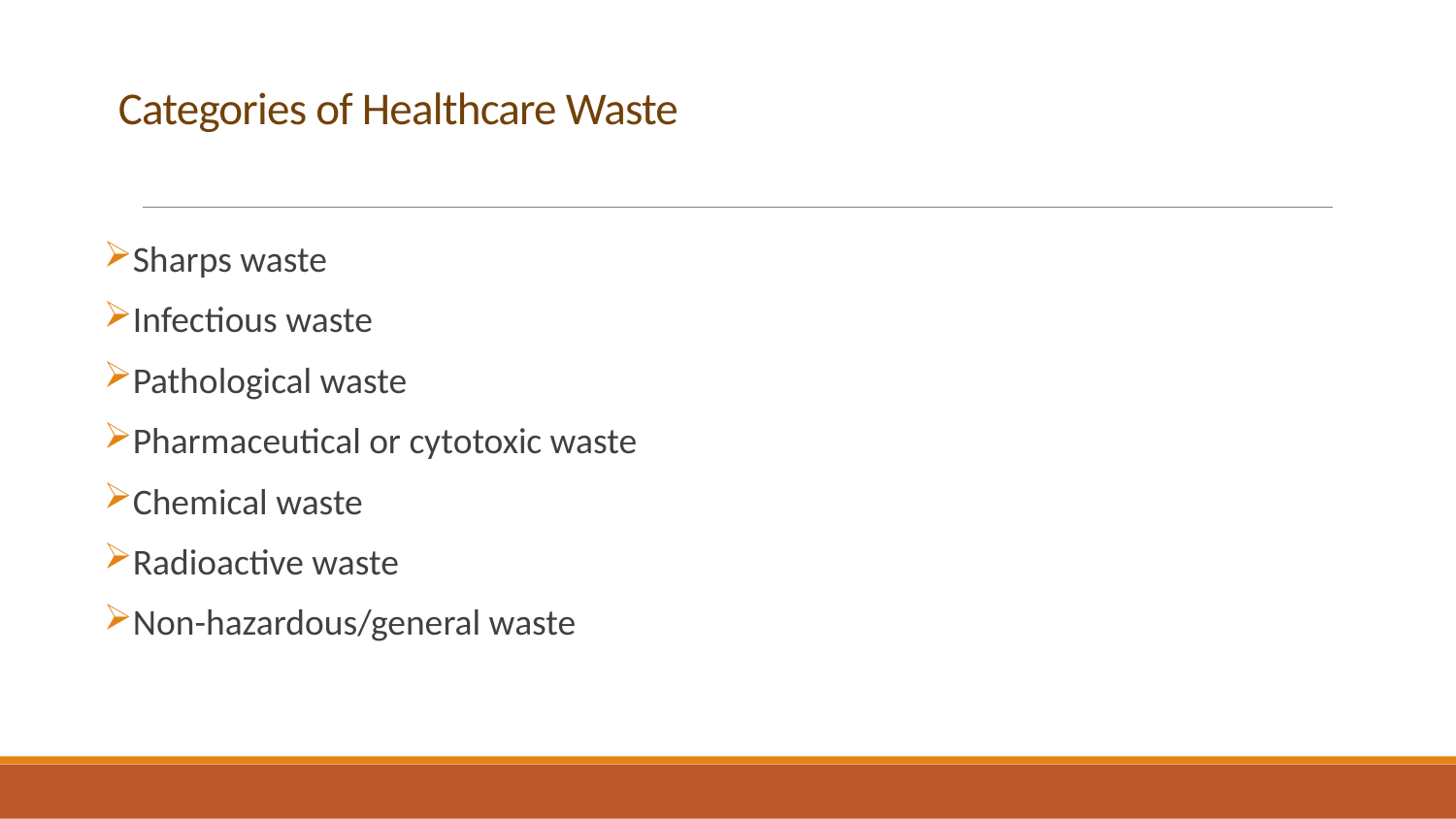

# Categories of Healthcare Waste

Sharps waste
Infectious waste
Pathological waste
Pharmaceutical or cytotoxic waste
Chemical waste
Radioactive waste
Non-hazardous/general waste